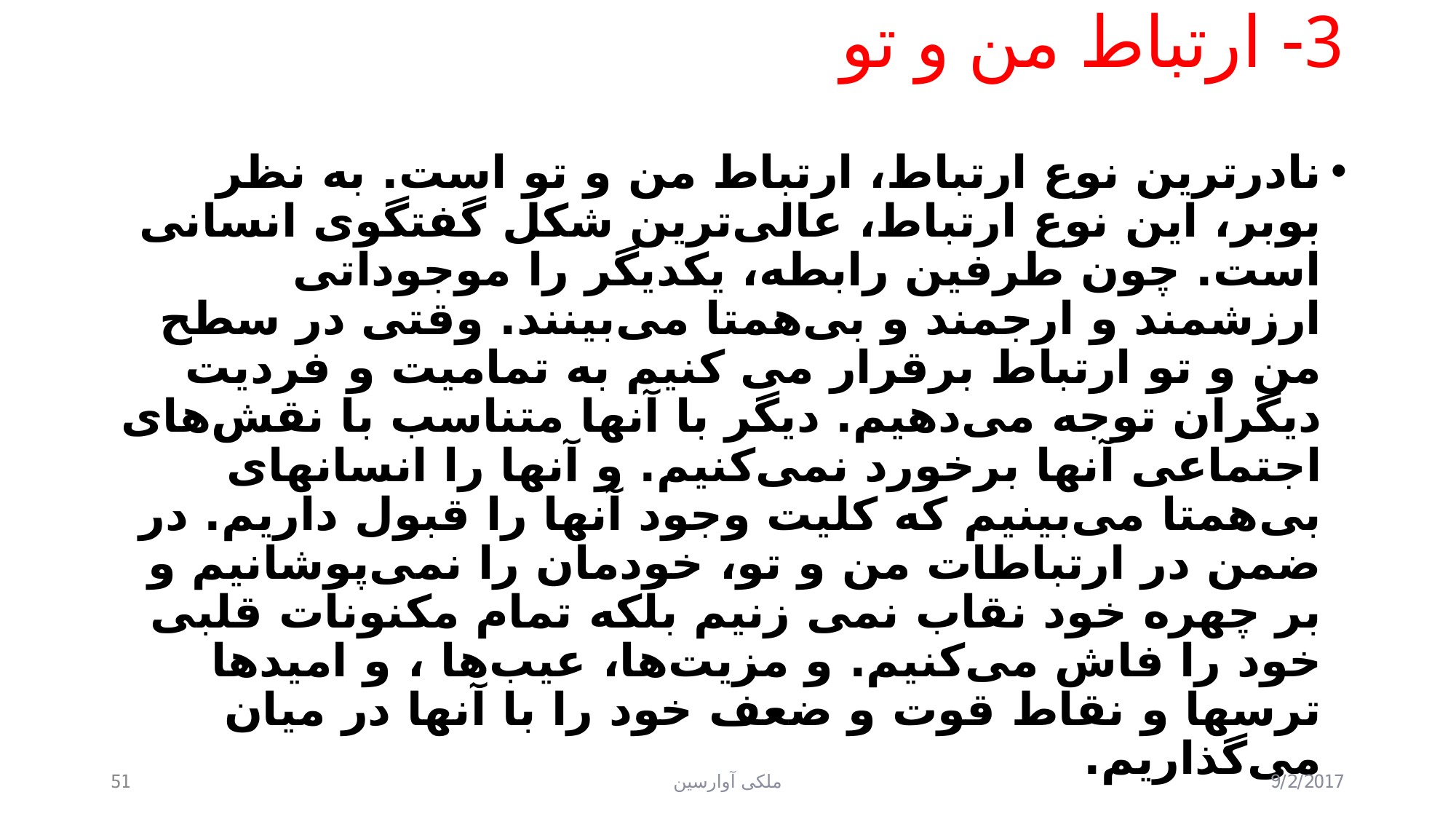

# 3- ارتباط من و تو
نادرترین نوع ارتباط، ارتباط من و تو است. به نظر بوبر، این نوع ارتباط، عالی‌ترین شکل گفتگوی انسانی است. چون طرفین رابطه، یکدیگر را موجوداتی ارزشمند و ارجمند و بی‌همتا می‌بینند. وقتی در سطح من و تو ارتباط برقرار می کنیم به تمامیت و فردیت دیگران توجه می‌دهیم. دیگر با آنها متناسب با نقش‌های اجتماعی آنها برخورد نمی‌کنیم. و آنها را انسانهای بی‌همتا می‌بینیم که کلیت وجود آنها را قبول داریم. در ضمن در ارتباطات من و تو، خودمان را نمی‌پوشانیم و بر چهره خود نقاب نمی زنیم بلکه تمام مکنونات قلبی خود را فاش می‌کنیم. و مزیت‌ها، عیب‌ها ، و امیدها ترسها و نقاط قوت و ضعف خود را با آنها در میان می‌گذاریم.
51
ملکی آوارسین
9/2/2017